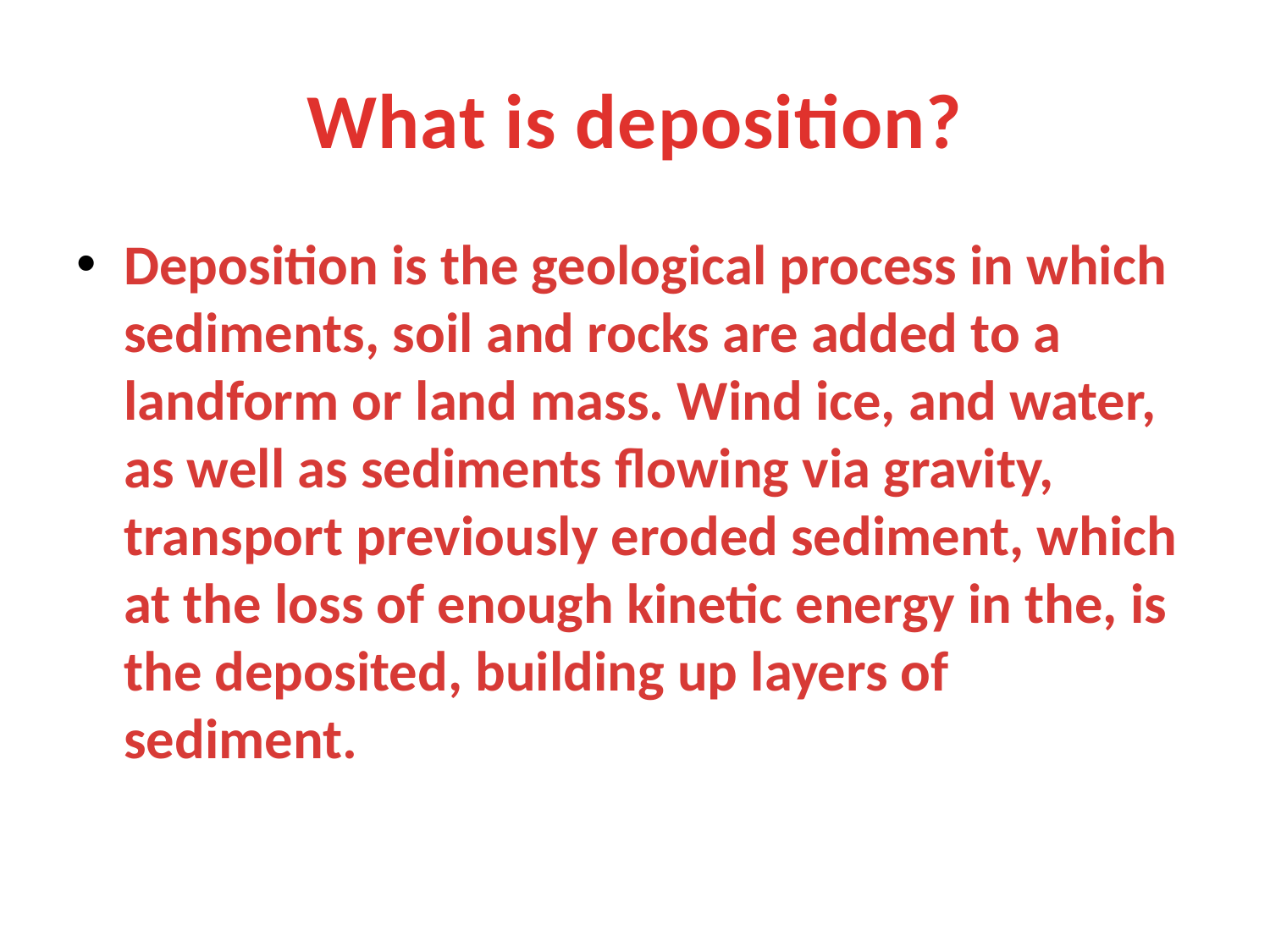

# What is deposition?
Deposition is the geological process in which sediments, soil and rocks are added to a landform or land mass. Wind ice, and water, as well as sediments flowing via gravity, transport previously eroded sediment, which at the loss of enough kinetic energy in the, is the deposited, building up layers of sediment.